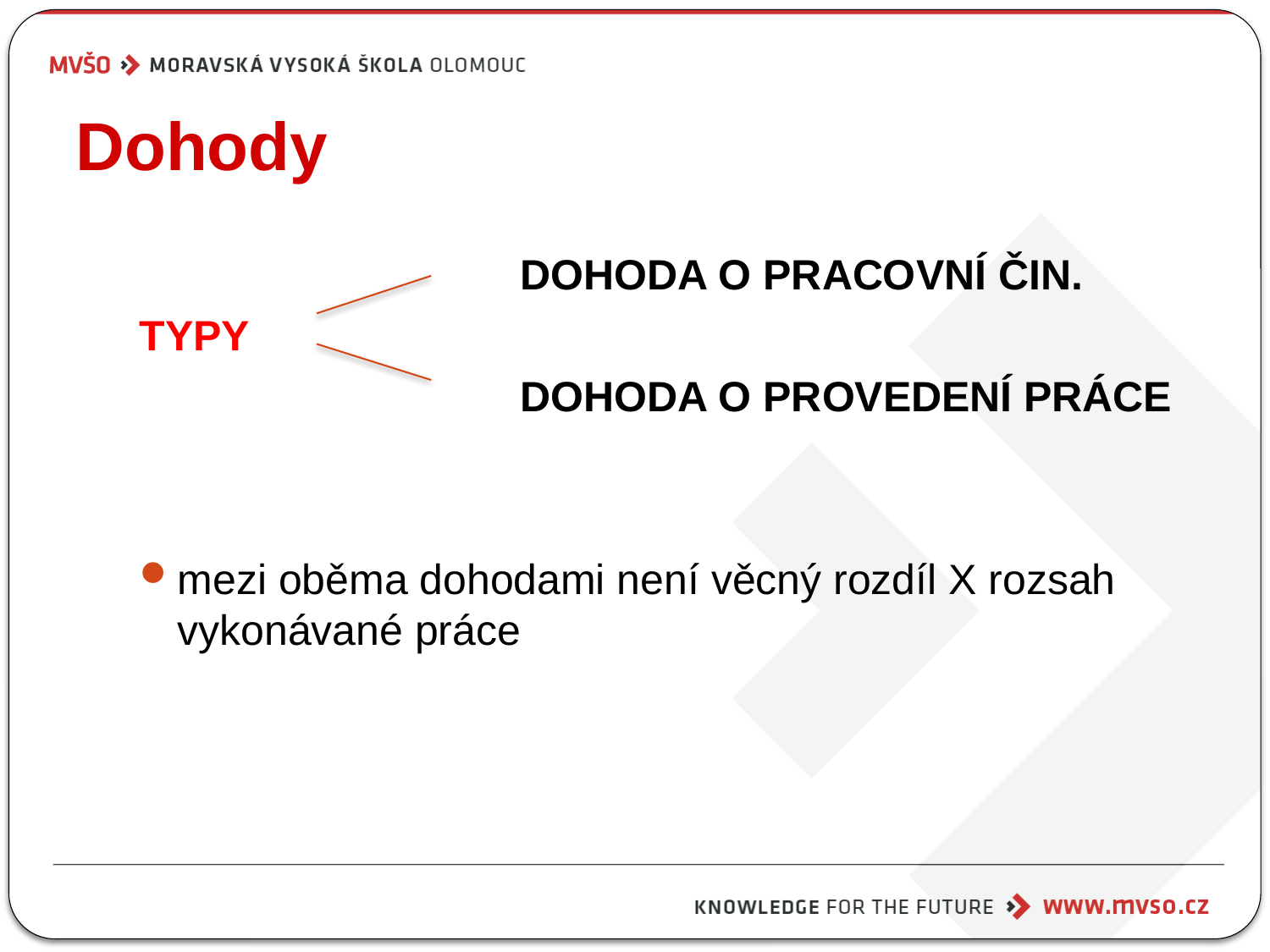

# Dohody

			DOHODA O PRACOVNÍ ČIN.
TYPY
			DOHODA O PROVEDENÍ PRÁCE

mezi oběma dohodami není věcný rozdíl X rozsah vykonávané práce